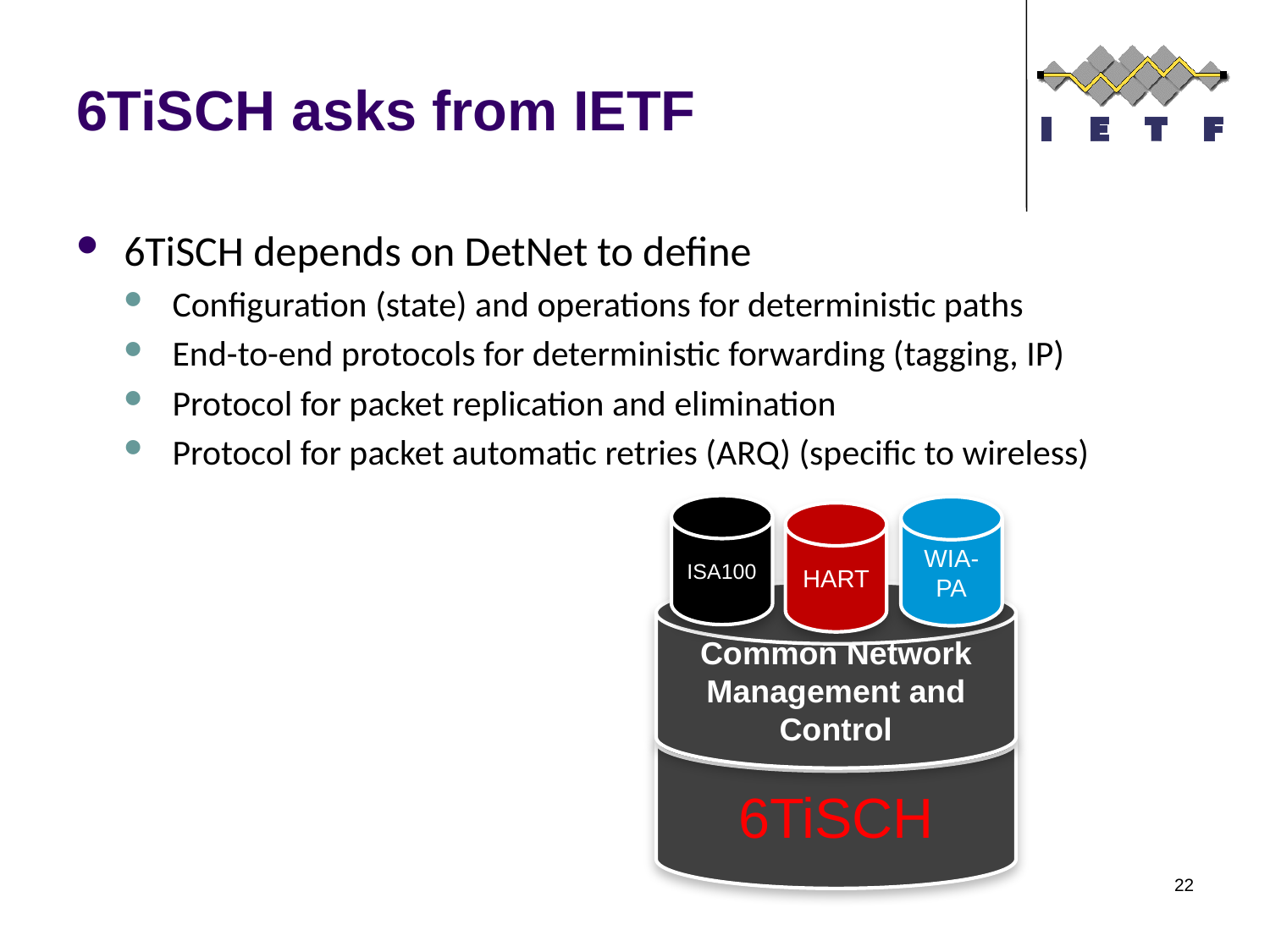

# 6TiSCH asks from IETF
6TiSCH depends on DetNet to define
Configuration (state) and operations for deterministic paths
End-to-end protocols for deterministic forwarding (tagging, IP)
Protocol for packet replication and elimination
Protocol for packet automatic retries (ARQ) (specific to wireless)

ISA100
WIA-PA
HART
Common Network Management and Control
6TiSCH
22